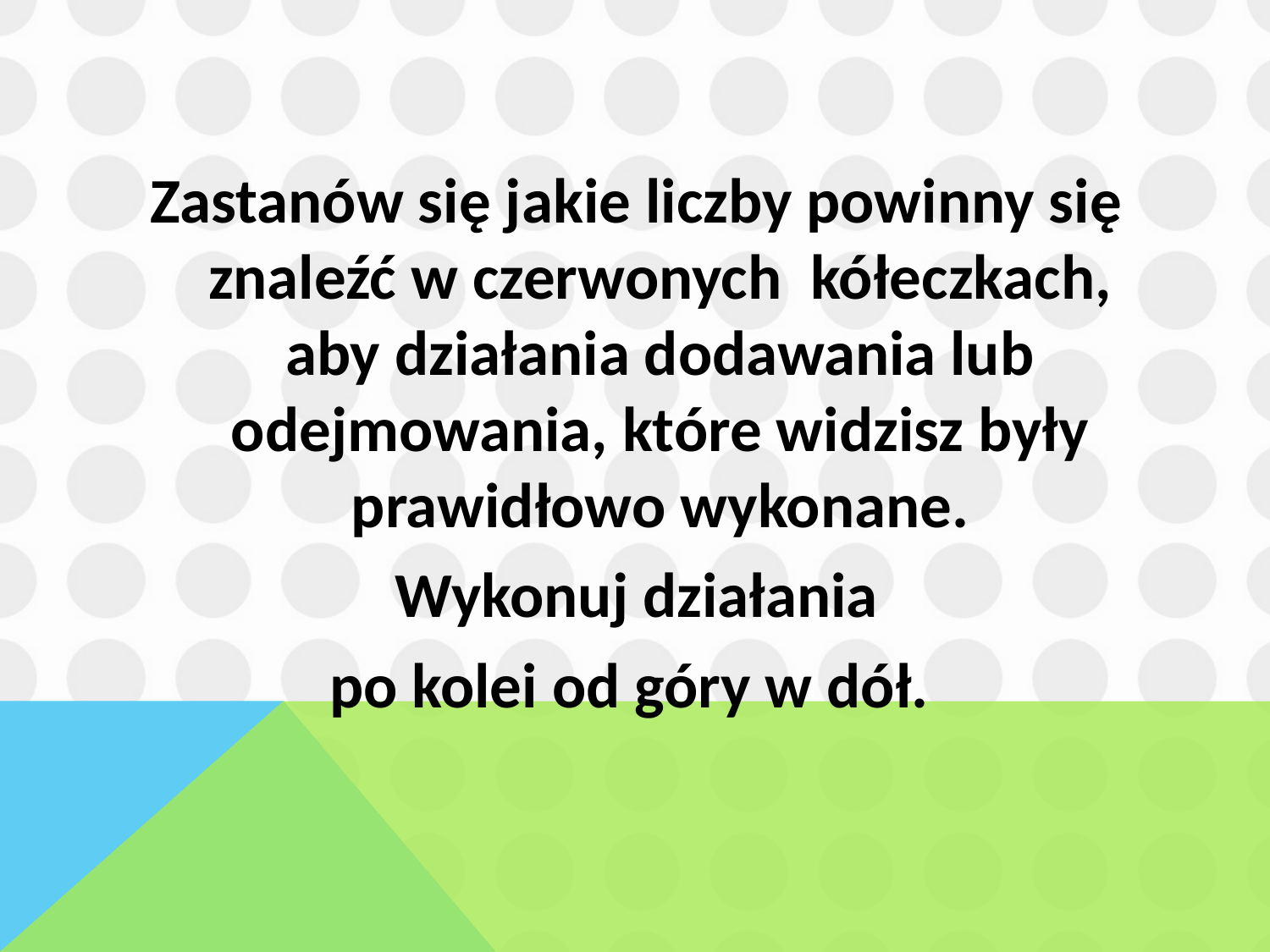

Zastanów się jakie liczby powinny się znaleźć w czerwonych  kółeczkach, aby działania dodawania lub odejmowania, które widzisz były prawidłowo wykonane.
 Wykonuj działania
po kolei od góry w dół.